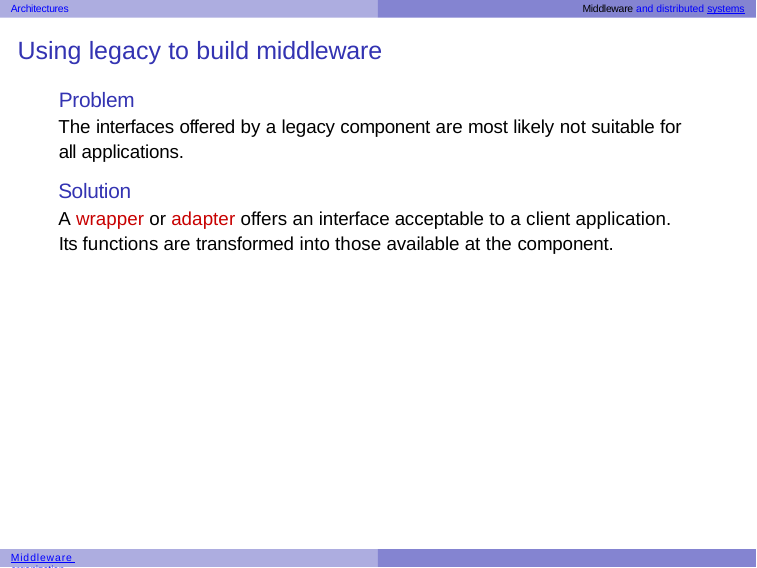

Architectures	Middleware and distributed systems
# Using legacy to build middleware
Problem
The interfaces offered by a legacy component are most likely not suitable for all applications.
Solution
A wrapper or adapter offers an interface acceptable to a client application. Its functions are transformed into those available at the component.

Middleware organization